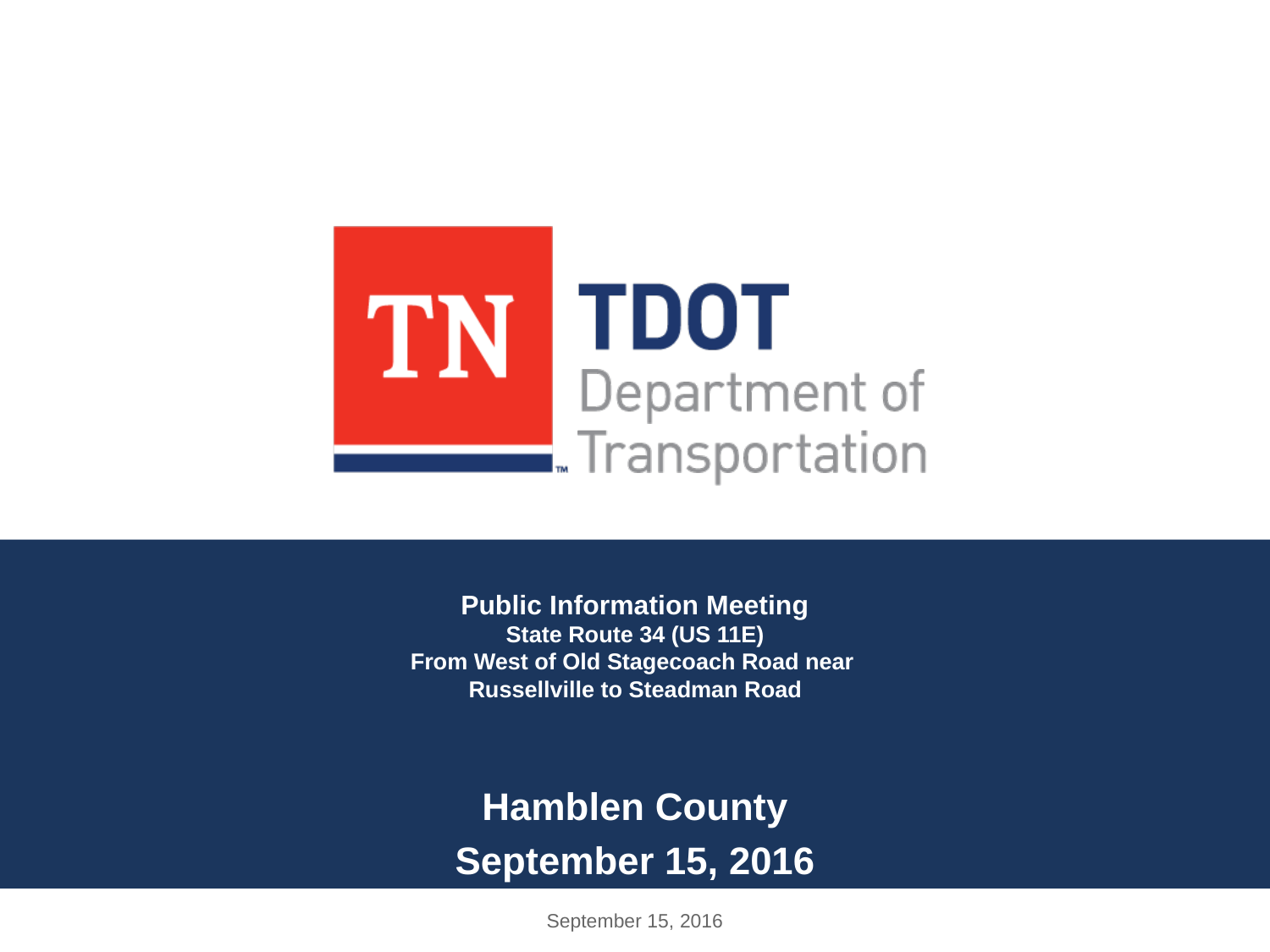

# Public Information Meeting State Route 34 (US 11E) From West of Old Stagecoach Road near Russellville to Steadman Road
Hamblen County
September 15, 2016
September 15, 2016